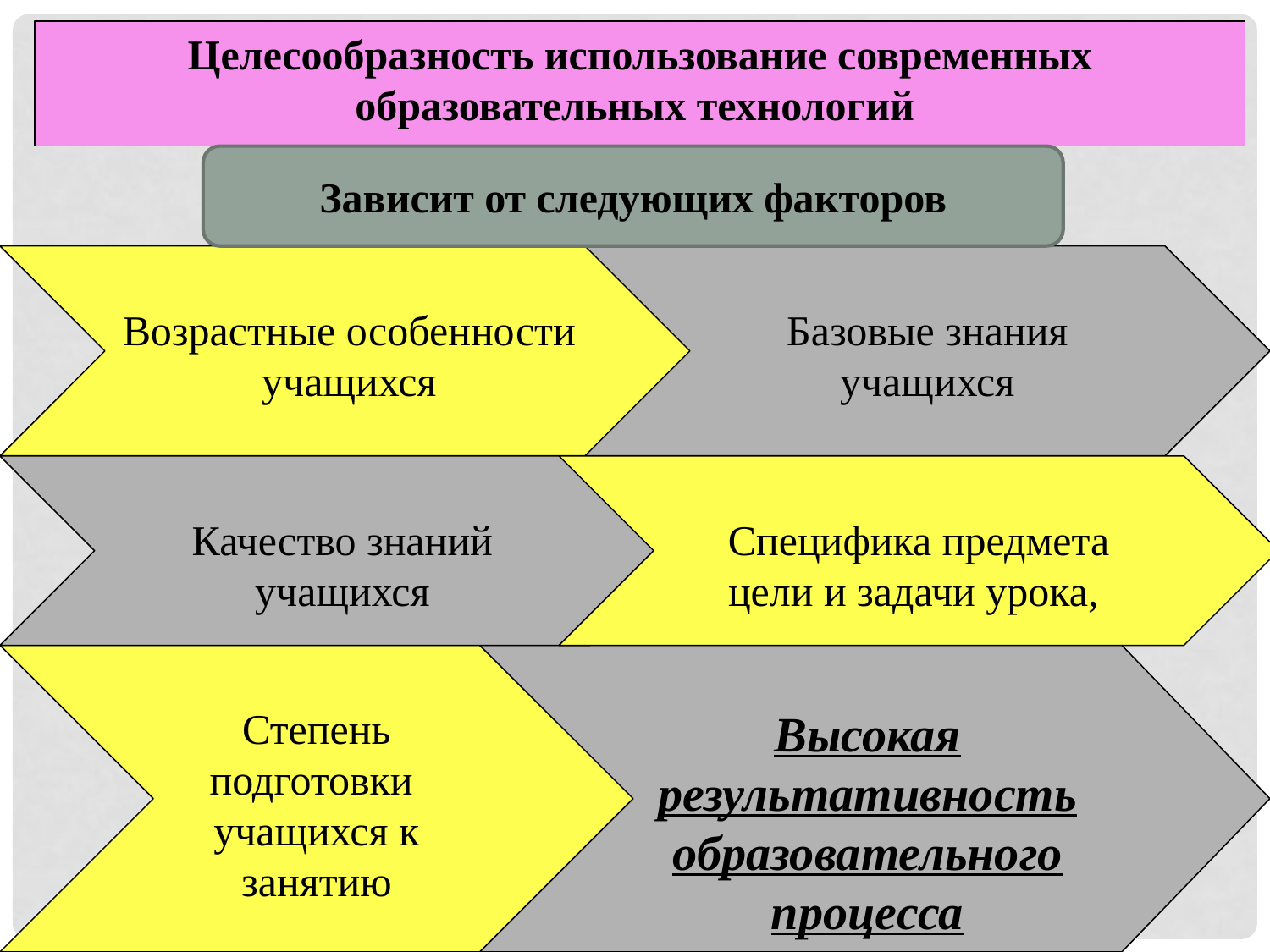

Целесообразность использование современных образовательных технологий
Зависит от следующих факторов

Возрастные особенности учащихся

Базовые знания учащихся

Качество знаний учащихся

Специфика предмета
цели и задачи урока,

Степень
подготовки  учащихся к занятию

Высокая результативность образовательного процесса